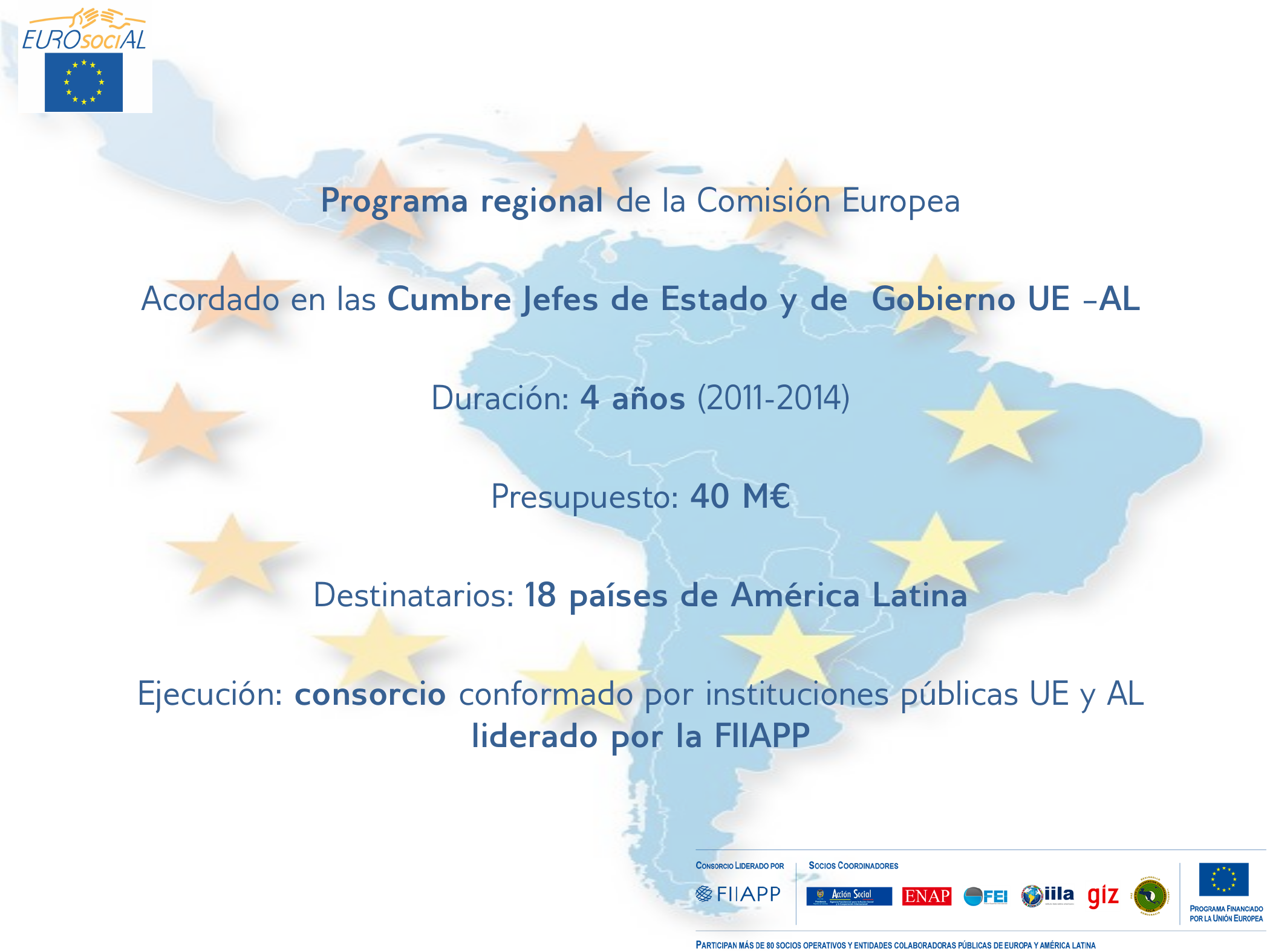

Programa regional de la Comisión Europea

Acordado en las Cumbre Jefes de Estado y de  Gobierno UE –AL

Duración: 4 años (2011-2014)

Presupuesto: 40 M€

Destinatarios: 18 países de América Latina

Ejecución: consorcio conformado por instituciones públicas UE y AL liderado por la FIIAPP
#